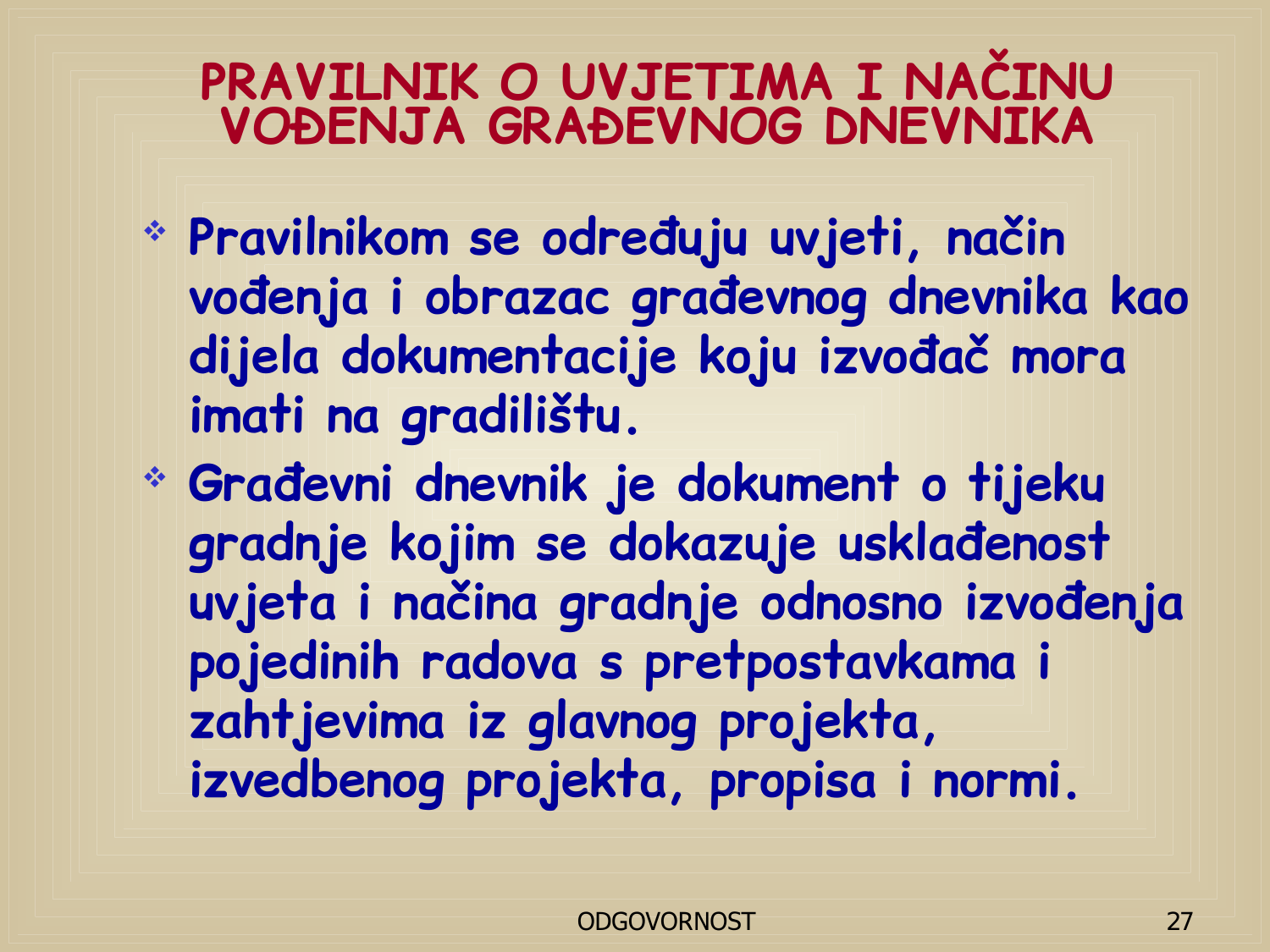

# PRAVILNIK O UVJETIMA I NAČINU VOÐENJA GRAÐEVNOG DNEVNIKA
Pravilnikom se određuju uvjeti, način vođenja i obrazac građevnog dnevnika kao dijela dokumentacije koju izvođač mora imati na gradilištu.
Građevni dnevnik je dokument o tijeku gradnje kojim se dokazuje usklađenost uvjeta i načina gradnje odnosno izvođenja pojedinih radova s pretpostavkama i zahtjevima iz glavnog projekta, izvedbenog projekta, propisa i normi.
ODGOVORNOST
27